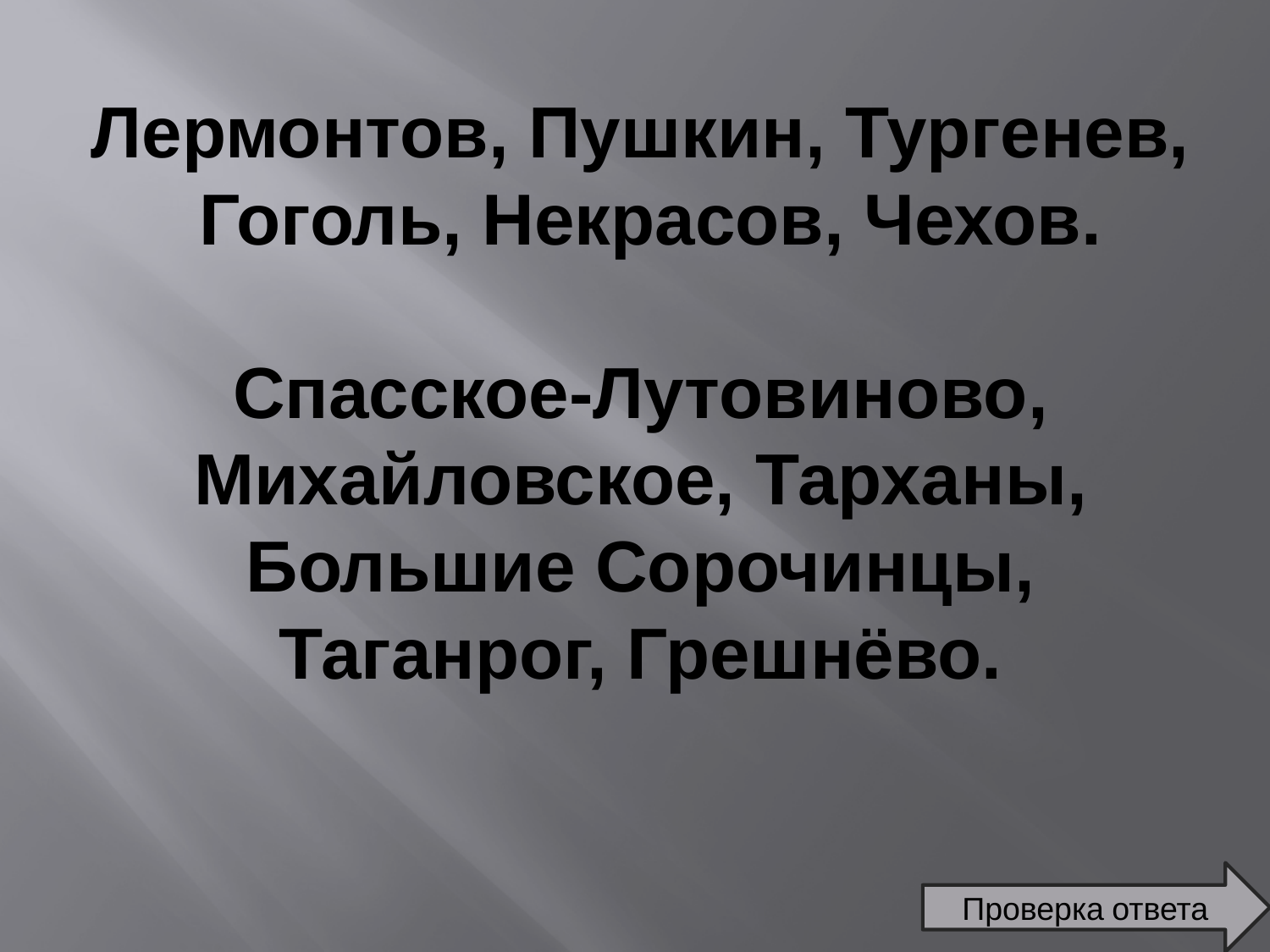

Лермонтов, Пушкин, Тургенев,  Гоголь, Некрасов, Чехов.
Спасское-Лутовиново, Михайловское, Тарханы, Большие Сорочинцы, Таганрог, Грешнёво.
Проверка ответа